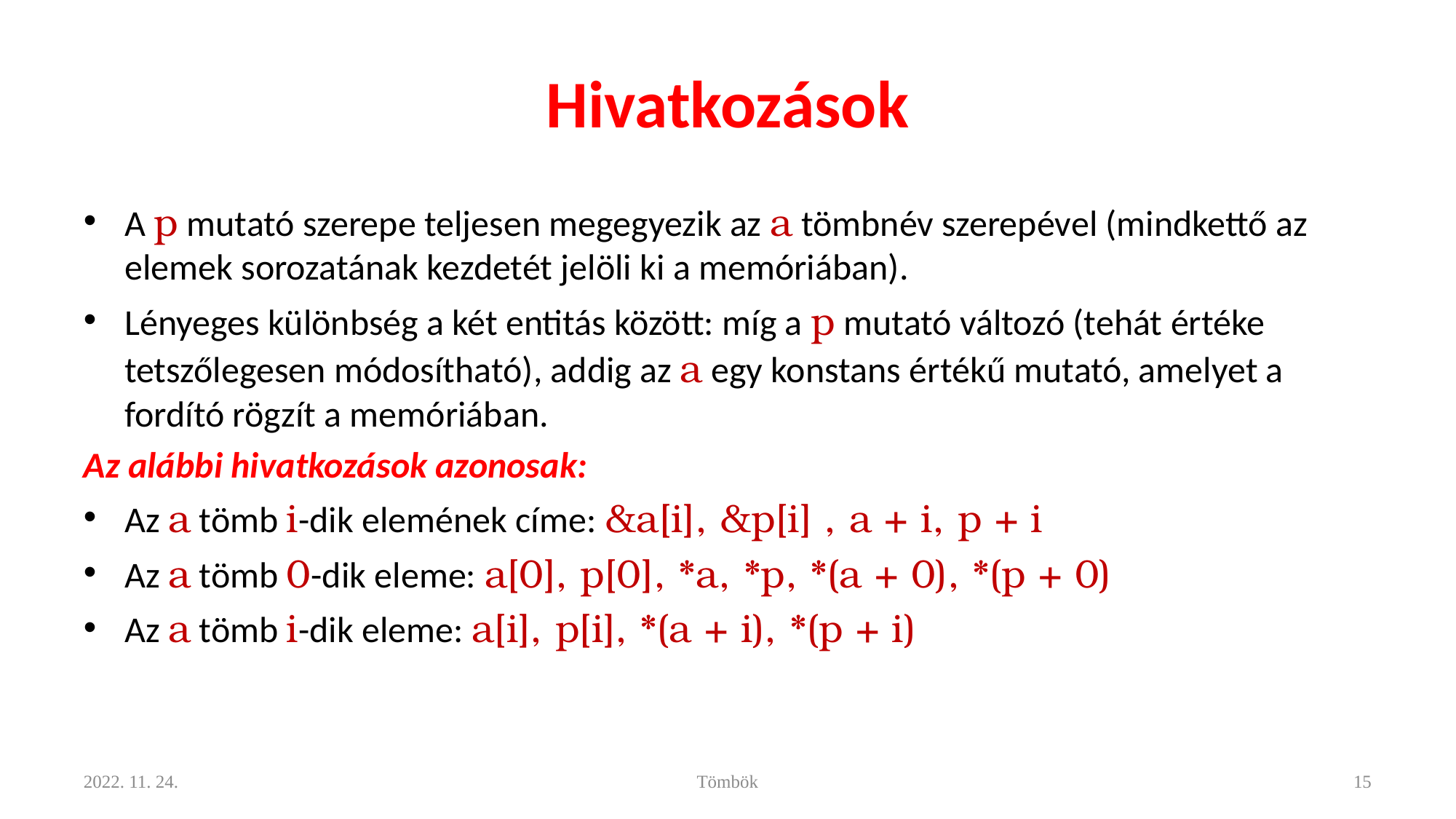

# Hivatkozások
A p mutató szerepe teljesen megegyezik az a tömbnév szerepével (mindkettő az elemek sorozatának kezdetét jelöli ki a memóriában).
Lényeges különbség a két entitás között: míg a p mutató változó (tehát értéke tetszőlegesen módosítható), addig az a egy konstans értékű mutató, amelyet a fordító rögzít a memóriában.
Az alábbi hivatkozások azonosak:
Az a tömb i-dik elemének címe: &a[i], &p[i] , a + i, p + i
Az a tömb 0-dik eleme: a[0], p[0], *a, *p, *(a + 0), *(p + 0)
Az a tömb i-dik eleme: a[i], p[i], *(a + i), *(p + i)
2022. 11. 24.
Tömbök
15